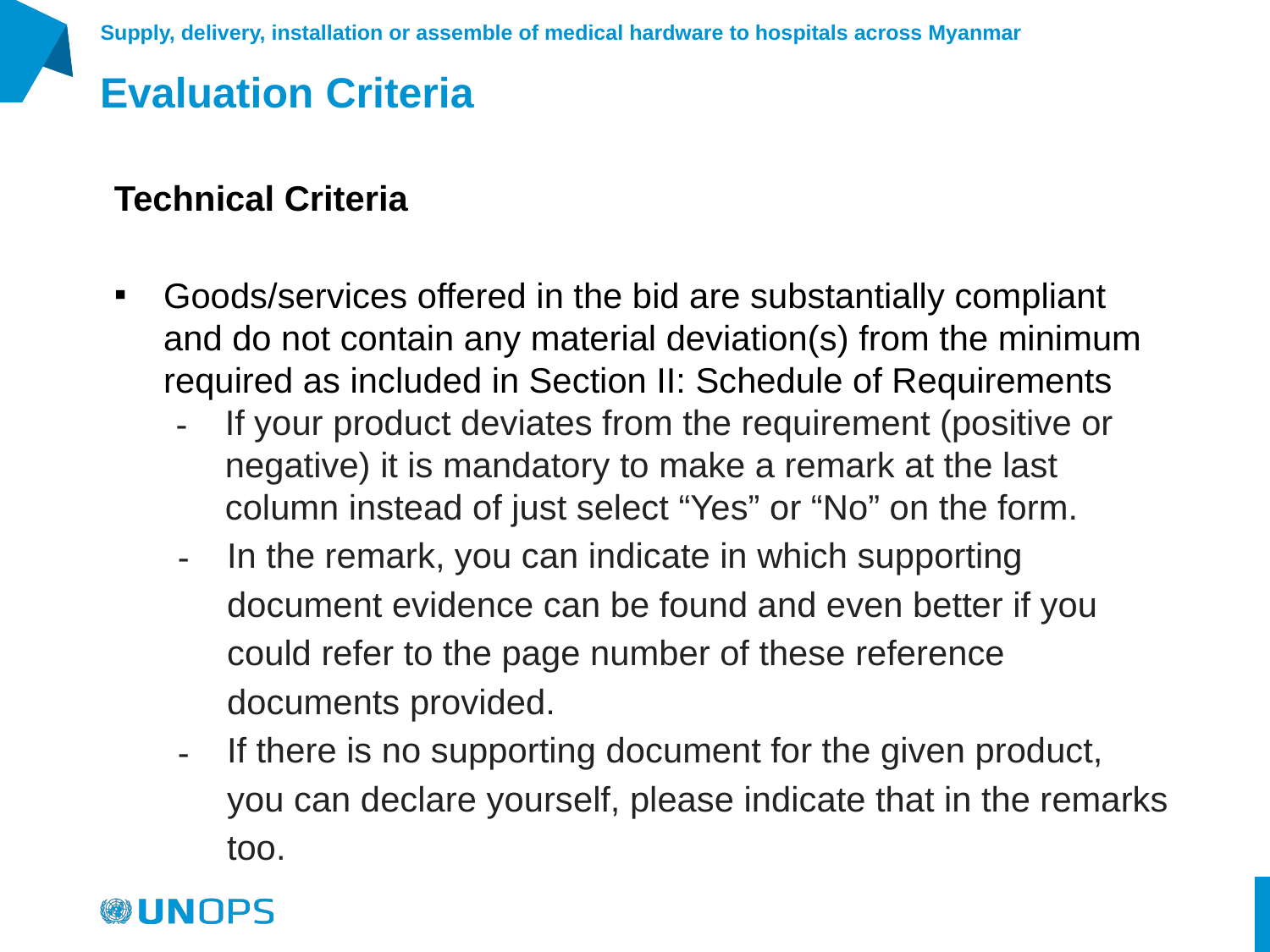

# Evaluation Criteria
Supply, delivery, installation or assemble of medical hardware to hospitals across Myanmar
Technical Criteria

Goods/services offered in the bid are substantially compliant and do not contain any material deviation(s) from the minimum required as included in Section II: Schedule of Requirements
If your product deviates from the requirement (positive or negative) it is mandatory to make a remark at the last column instead of just select “Yes” or “No” on the form.
In the remark, you can indicate in which supporting document evidence can be found and even better if you could refer to the page number of these reference documents provided.
If there is no supporting document for the given product, you can declare yourself, please indicate that in the remarks too.